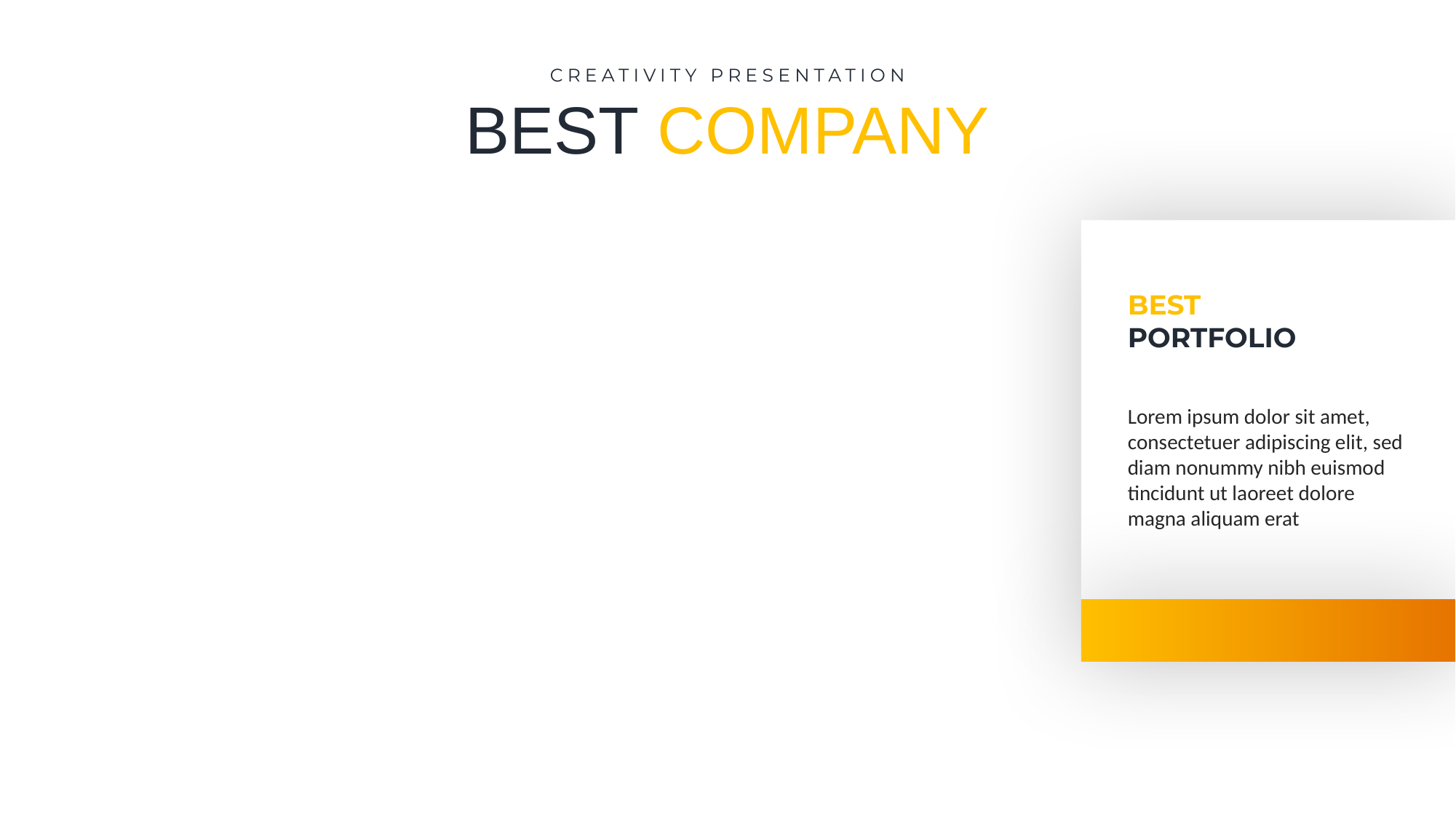

CREATIVITY PRESENTATION
BEST COMPANY

BEST
PORTFOLIO
Lorem ipsum dolor sit amet, consectetuer adipiscing elit, sed diam nonummy nibh euismod tincidunt ut laoreet dolore magna aliquam erat